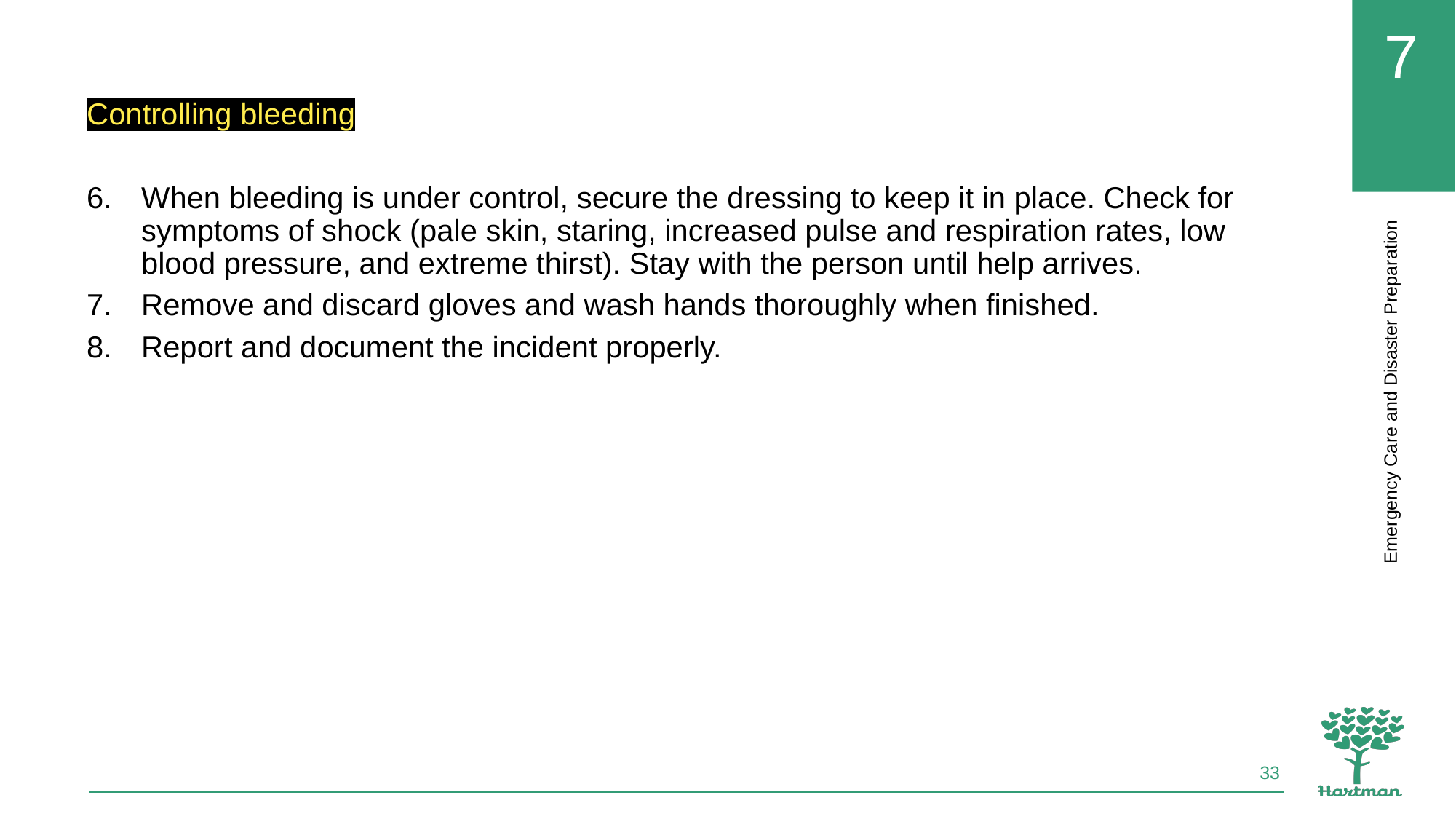

Controlling bleeding

When bleeding is under control, secure the dressing to keep it in place. Check for symptoms of shock (pale skin, staring, increased pulse and respiration rates, low blood pressure, and extreme thirst). Stay with the person until help arrives.
Remove and discard gloves and wash hands thoroughly when finished.
Report and document the incident properly.

33